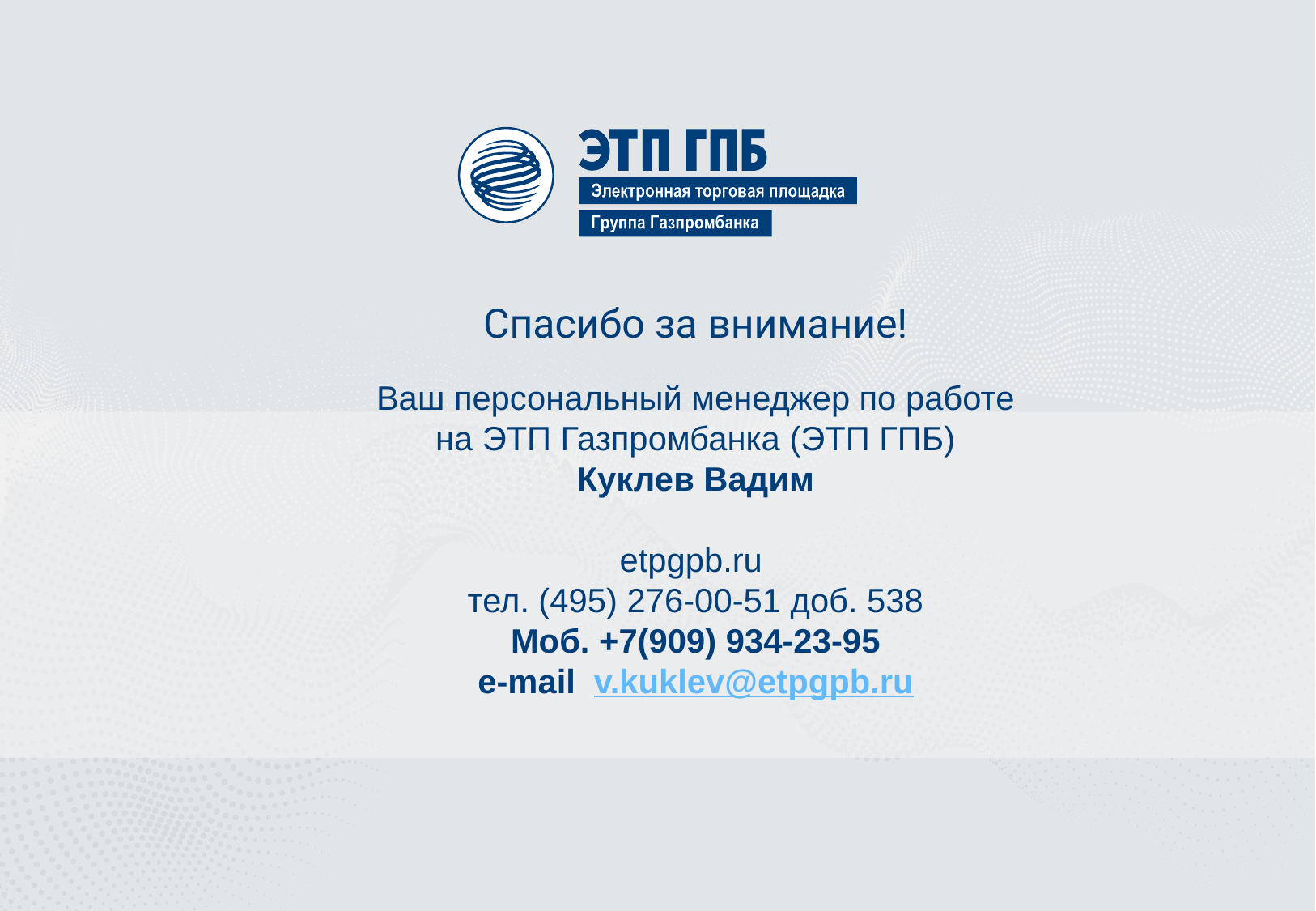

Спасибо за внимание!
Ваш персональный менеджер по работе
на ЭТП Газпромбанка (ЭТП ГПБ)
Куклев Вадим

etpgpb.ru
тел. (495) 276-00-51 доб. 538
Моб. +7(909) 934-23-95
e-mail  v.kuklev@etpgpb.ru